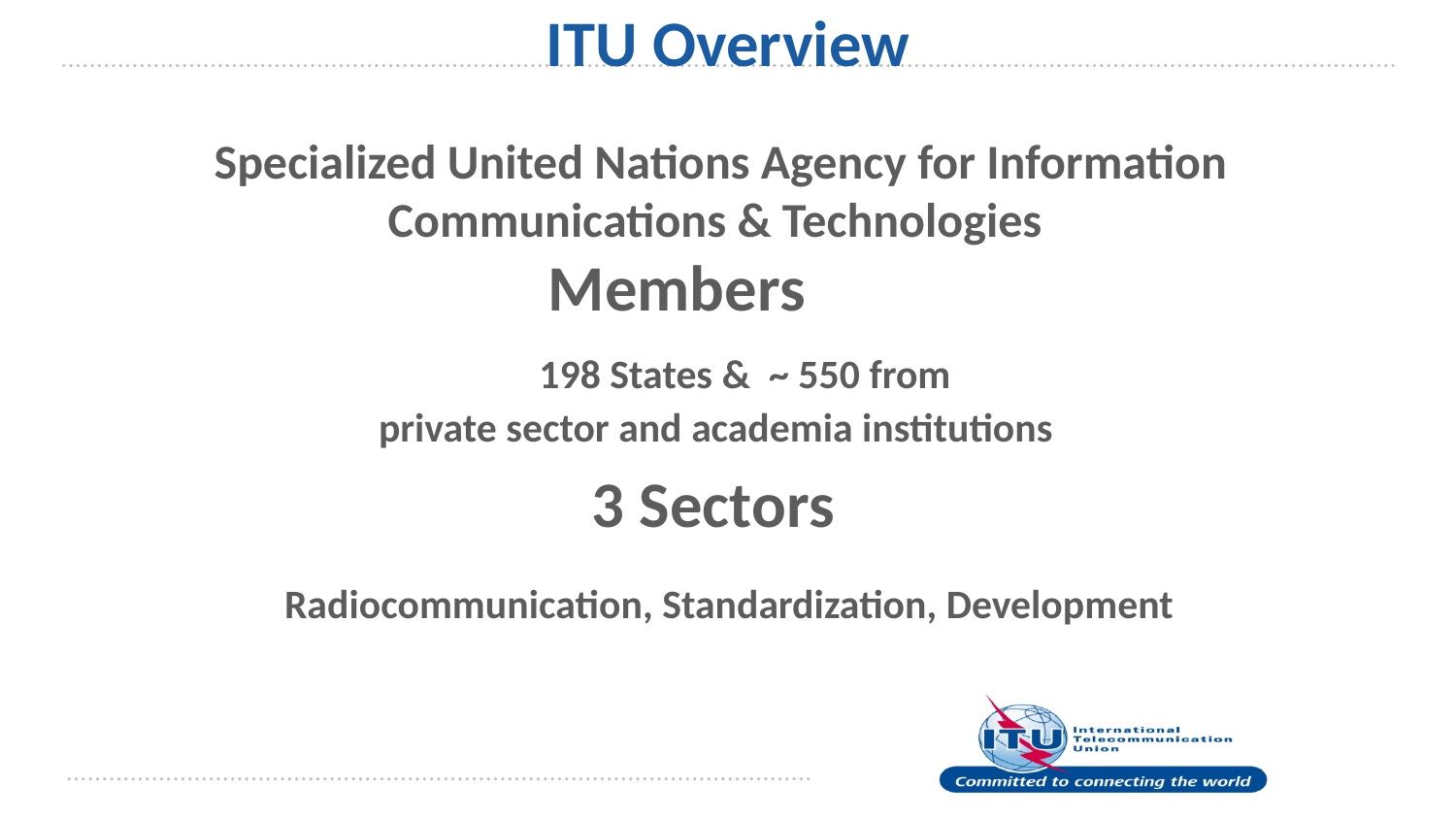

# ITU Overview
Specialized United Nations Agency for Information Communications & Technologies
Members
    198 States &  ~ 550 from
private sector and academia institutions
 3 Sectors
               Radiocommunication, Standardization, Development